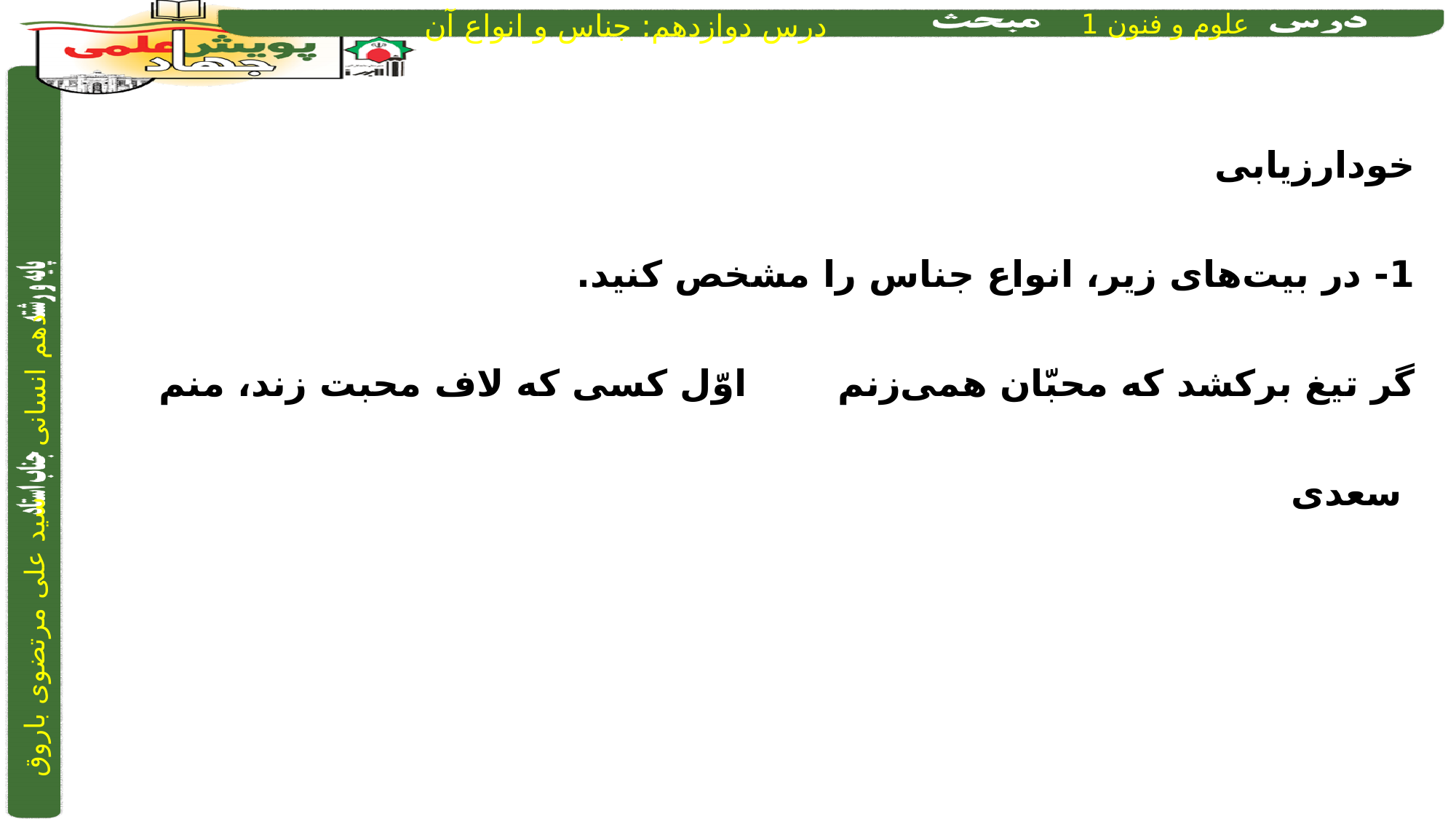

خودارزیابی
1- در بیت‌های زیر، انواع جناس را مشخص کنید.
	گر تیغ برکشد که محبّان همی‌زنم		 اوّل کسی که لاف محبت زند، منم		 سعدی